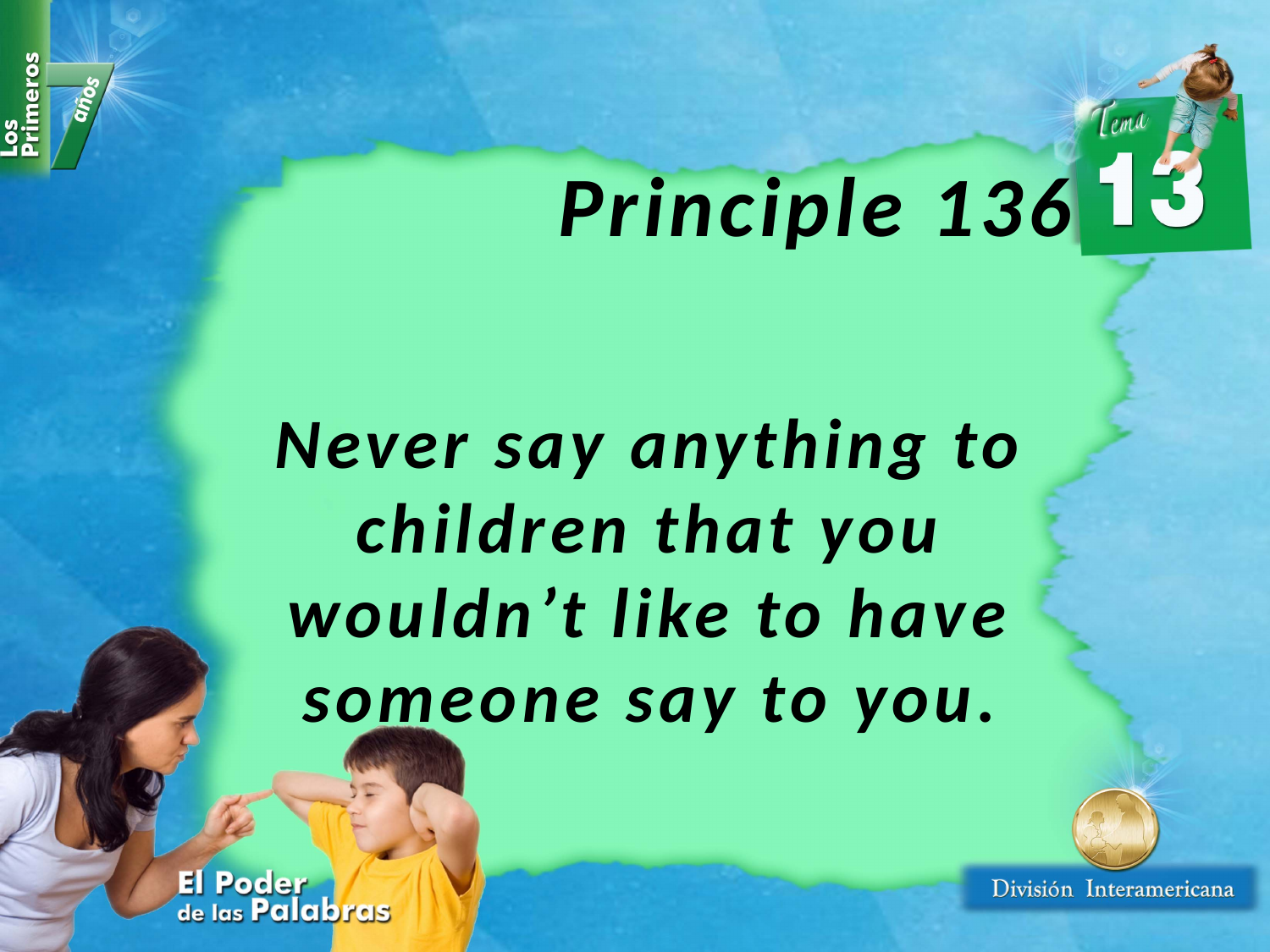

Principle 136

Never say anything to children that you wouldn’t like to have someone say to you.